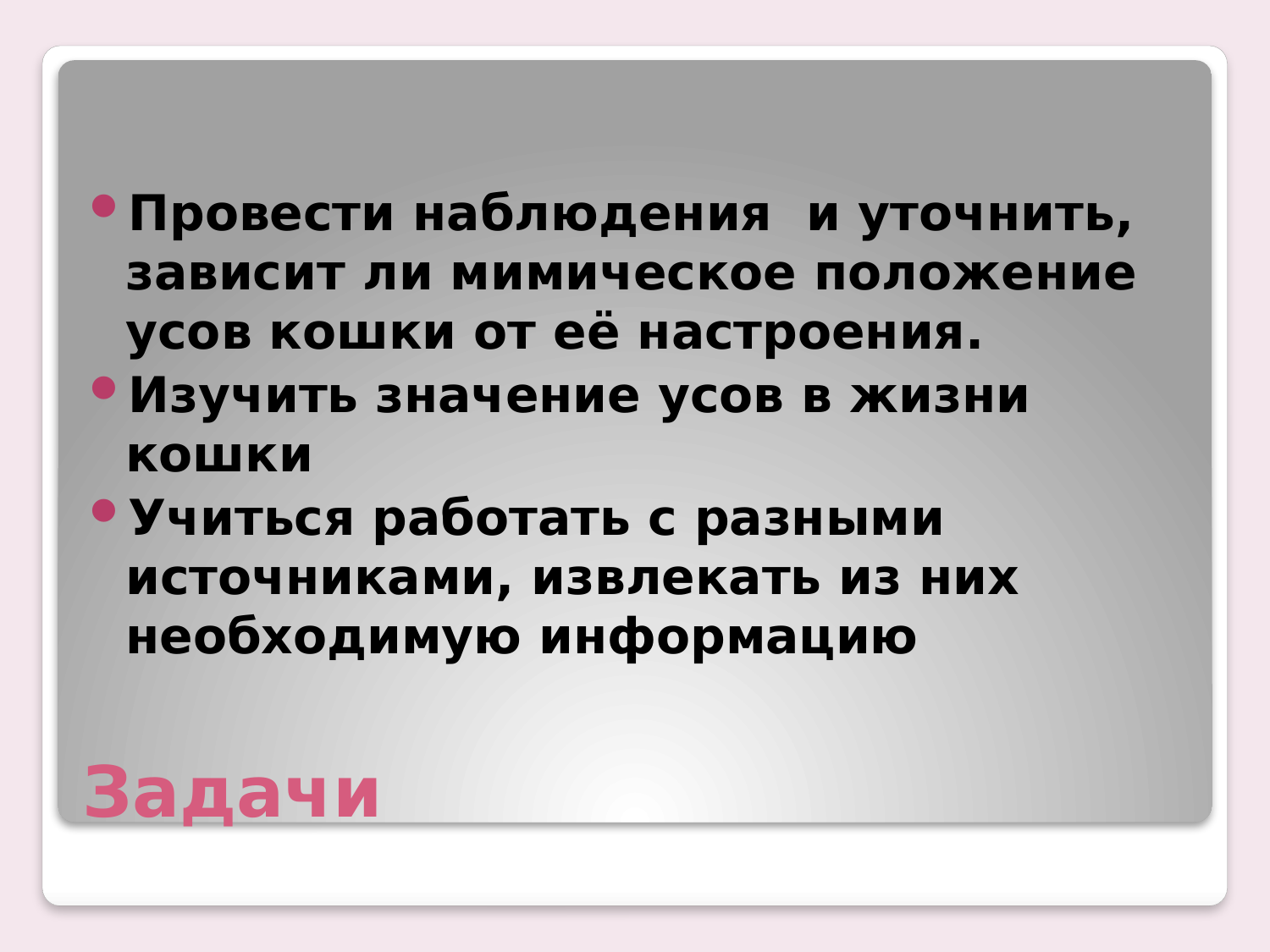

Провести наблюдения  и уточнить, зависит ли мимическое положение усов кошки от её настроения.
Изучить значение усов в жизни кошки
Учиться работать с разными источниками, извлекать из них необходимую информацию
# Задачи